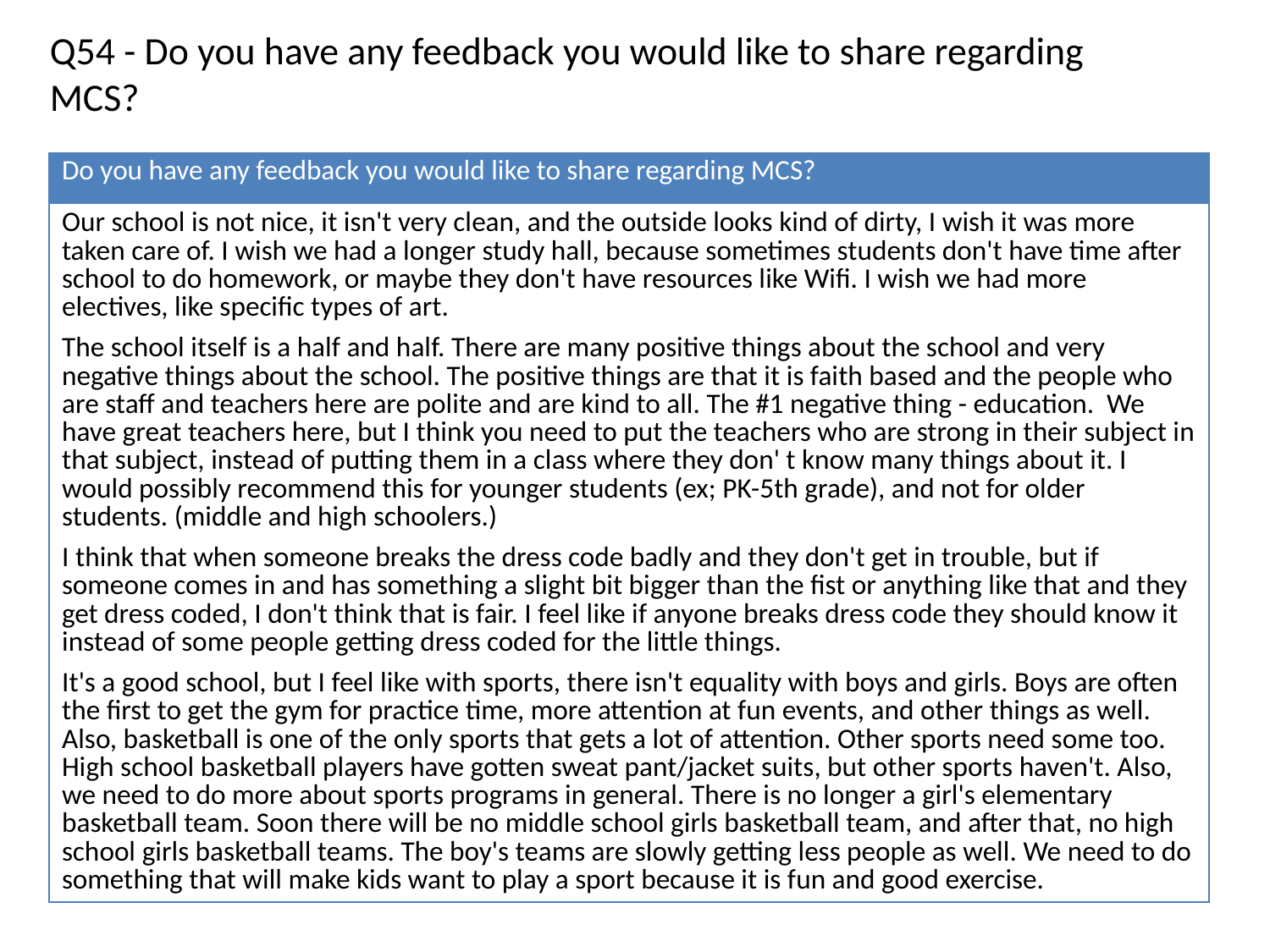

Q54 - Do you have any feedback you would like to share regarding MCS?
| Do you have any feedback you would like to share regarding MCS? |
| --- |
| Our school is not nice, it isn't very clean, and the outside looks kind of dirty, I wish it was more taken care of. I wish we had a longer study hall, because sometimes students don't have time after school to do homework, or maybe they don't have resources like Wifi. I wish we had more electives, like specific types of art. |
| The school itself is a half and half. There are many positive things about the school and very negative things about the school. The positive things are that it is faith based and the people who are staff and teachers here are polite and are kind to all. The #1 negative thing - education. We have great teachers here, but I think you need to put the teachers who are strong in their subject in that subject, instead of putting them in a class where they don' t know many things about it. I would possibly recommend this for younger students (ex; PK-5th grade), and not for older students. (middle and high schoolers.) |
| I think that when someone breaks the dress code badly and they don't get in trouble, but if someone comes in and has something a slight bit bigger than the fist or anything like that and they get dress coded, I don't think that is fair. I feel like if anyone breaks dress code they should know it instead of some people getting dress coded for the little things. |
| It's a good school, but I feel like with sports, there isn't equality with boys and girls. Boys are often the first to get the gym for practice time, more attention at fun events, and other things as well. Also, basketball is one of the only sports that gets a lot of attention. Other sports need some too. High school basketball players have gotten sweat pant/jacket suits, but other sports haven't. Also, we need to do more about sports programs in general. There is no longer a girl's elementary basketball team. Soon there will be no middle school girls basketball team, and after that, no high school girls basketball teams. The boy's teams are slowly getting less people as well. We need to do something that will make kids want to play a sport because it is fun and good exercise. |